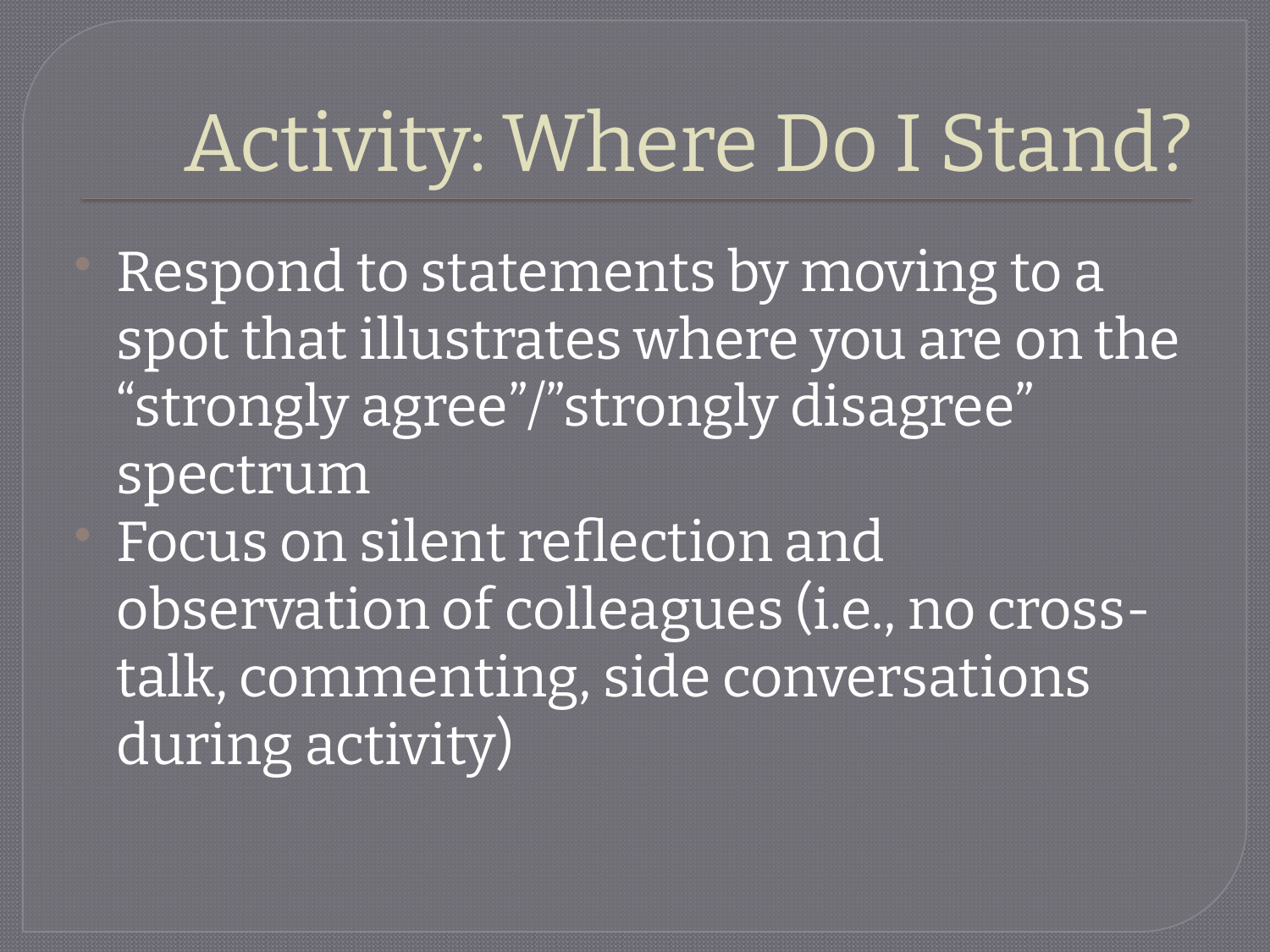

# Activity: Where Do I Stand?
Respond to statements by moving to a spot that illustrates where you are on the “strongly agree”/”strongly disagree” spectrum
Focus on silent reflection and observation of colleagues (i.e., no cross-talk, commenting, side conversations during activity)